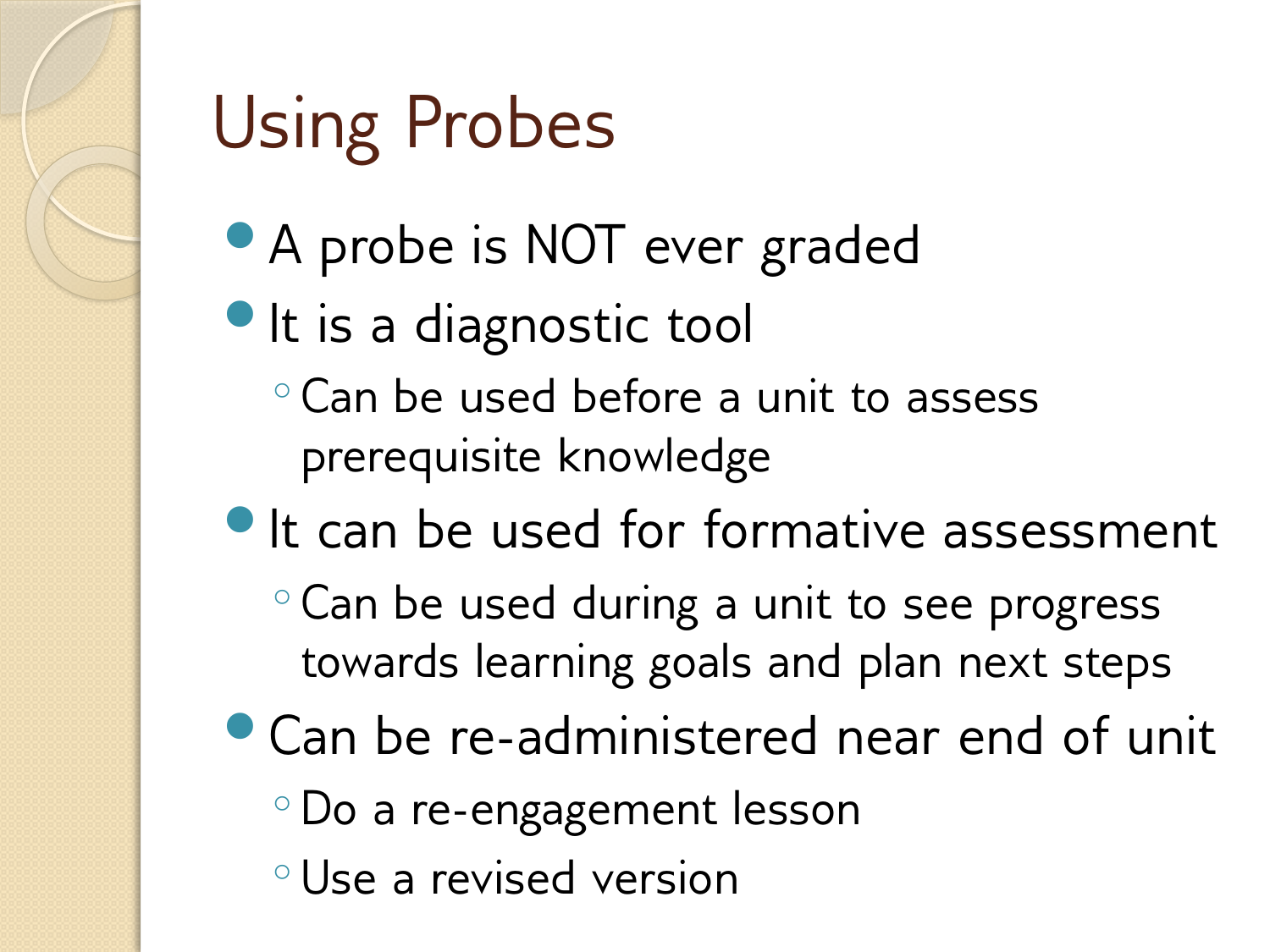

# Using Probes
A probe is NOT ever graded
It is a diagnostic tool
Can be used before a unit to assess prerequisite knowledge
It can be used for formative assessment
Can be used during a unit to see progress towards learning goals and plan next steps
Can be re-administered near end of unit
Do a re-engagement lesson
Use a revised version